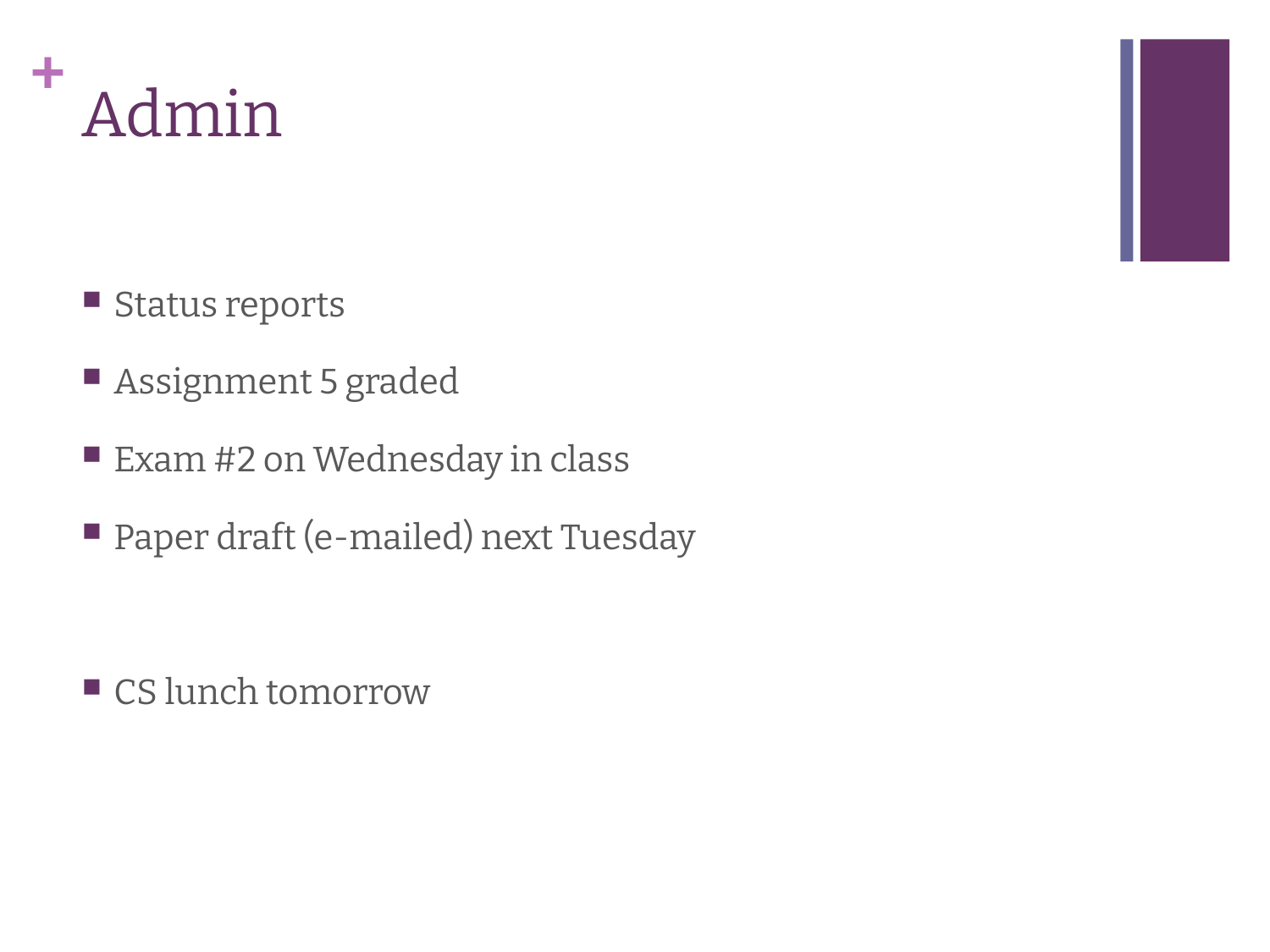

# Admin
Status reports
Assignment 5 graded
Exam #2 on Wednesday in class
Paper draft (e-mailed) next Tuesday

CS lunch tomorrow